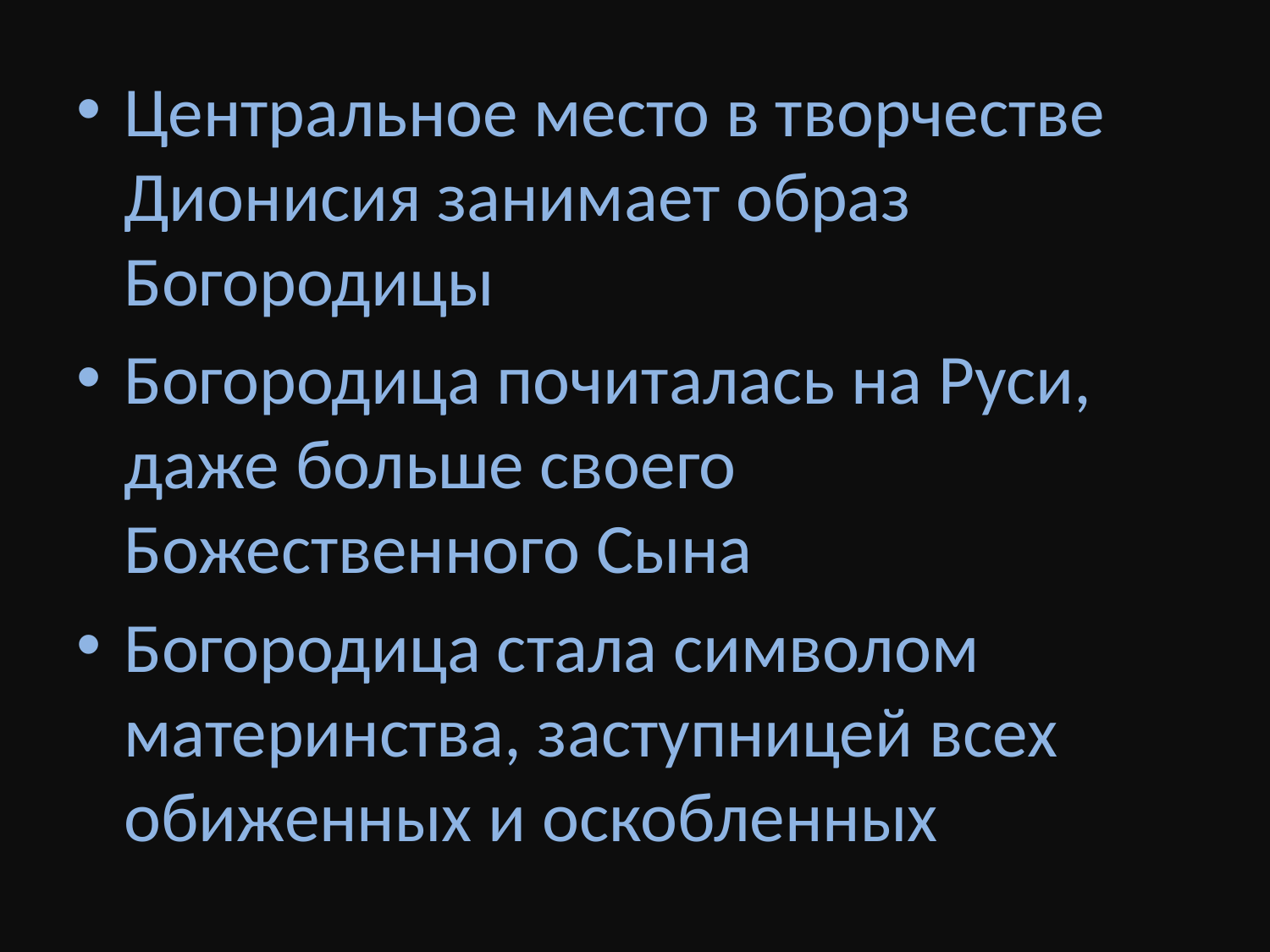

#
Центральное место в творчестве Дионисия занимает образ Богородицы
Богородица почиталась на Руси, даже больше своего Божественного Сына
Богородица стала символом материнства, заступницей всех обиженных и оскобленных